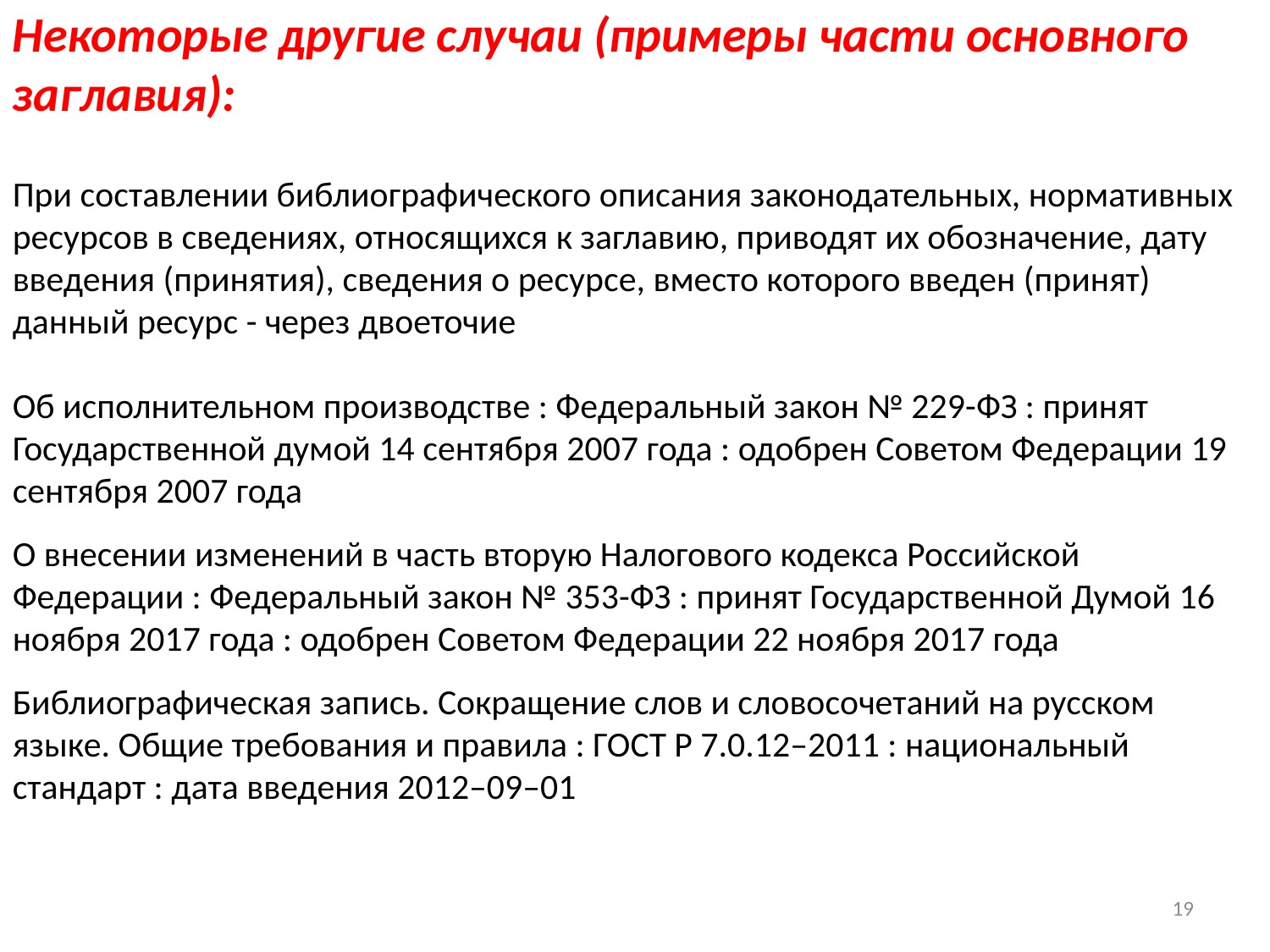

Некоторые другие случаи (примеры части основного заглавия):

При составлении библиографического описания законодательных, нормативных ресурсов в сведениях, относящихся к заглавию, приводят их обозначение, дату введения (принятия), сведения о ресурсе, вместо которого введен (принят) данный ресурс - через двоеточие

Об исполнительном производстве : Федеральный закон № 229-ФЗ : принят Государственной думой 14 сентября 2007 года : одобрен Советом Федерации 19 сентября 2007 года
О внесении изменений в часть вторую Налогового кодекса Российской Федерации : Федеральный закон № 353-ФЗ : принят Государственной Думой 16 ноября 2017 года : одобрен Советом Федерации 22 ноября 2017 года
Библиографическая запись. Сокращение слов и словосочетаний на русском языке. Общие требования и правила : ГОСТ Р 7.0.12–2011 : национальный стандарт : дата введения 2012–09–01
19